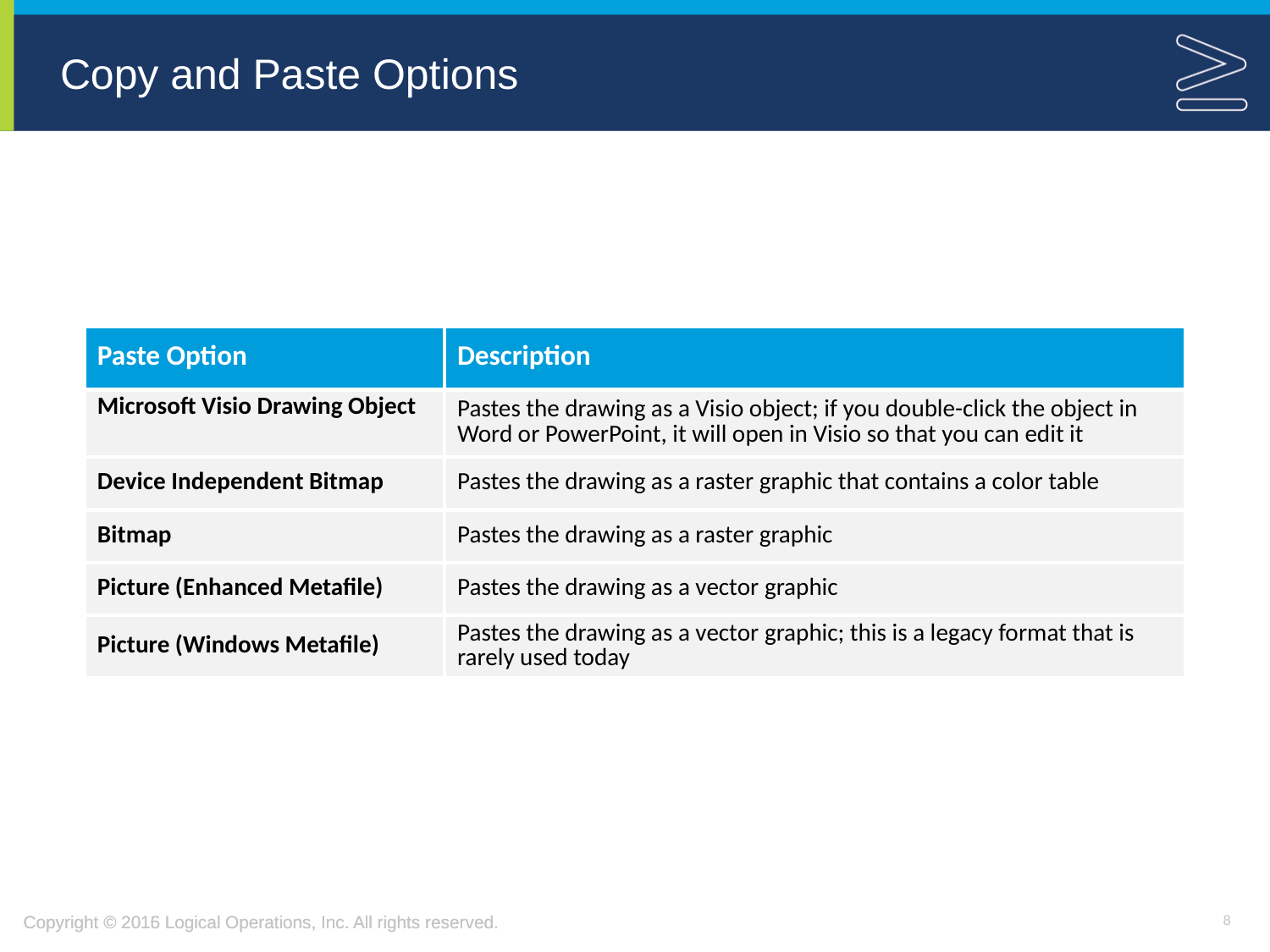

# Copy and Paste Options
| Paste Option | Description |
| --- | --- |
| Microsoft Visio Drawing Object | Pastes the drawing as a Visio object; if you double-click the object in Word or PowerPoint, it will open in Visio so that you can edit it |
| Device Independent Bitmap | Pastes the drawing as a raster graphic that contains a color table |
| Bitmap | Pastes the drawing as a raster graphic |
| Picture (Enhanced Metafile) | Pastes the drawing as a vector graphic |
| Picture (Windows Metafile) | Pastes the drawing as a vector graphic; this is a legacy format that is rarely used today |
8